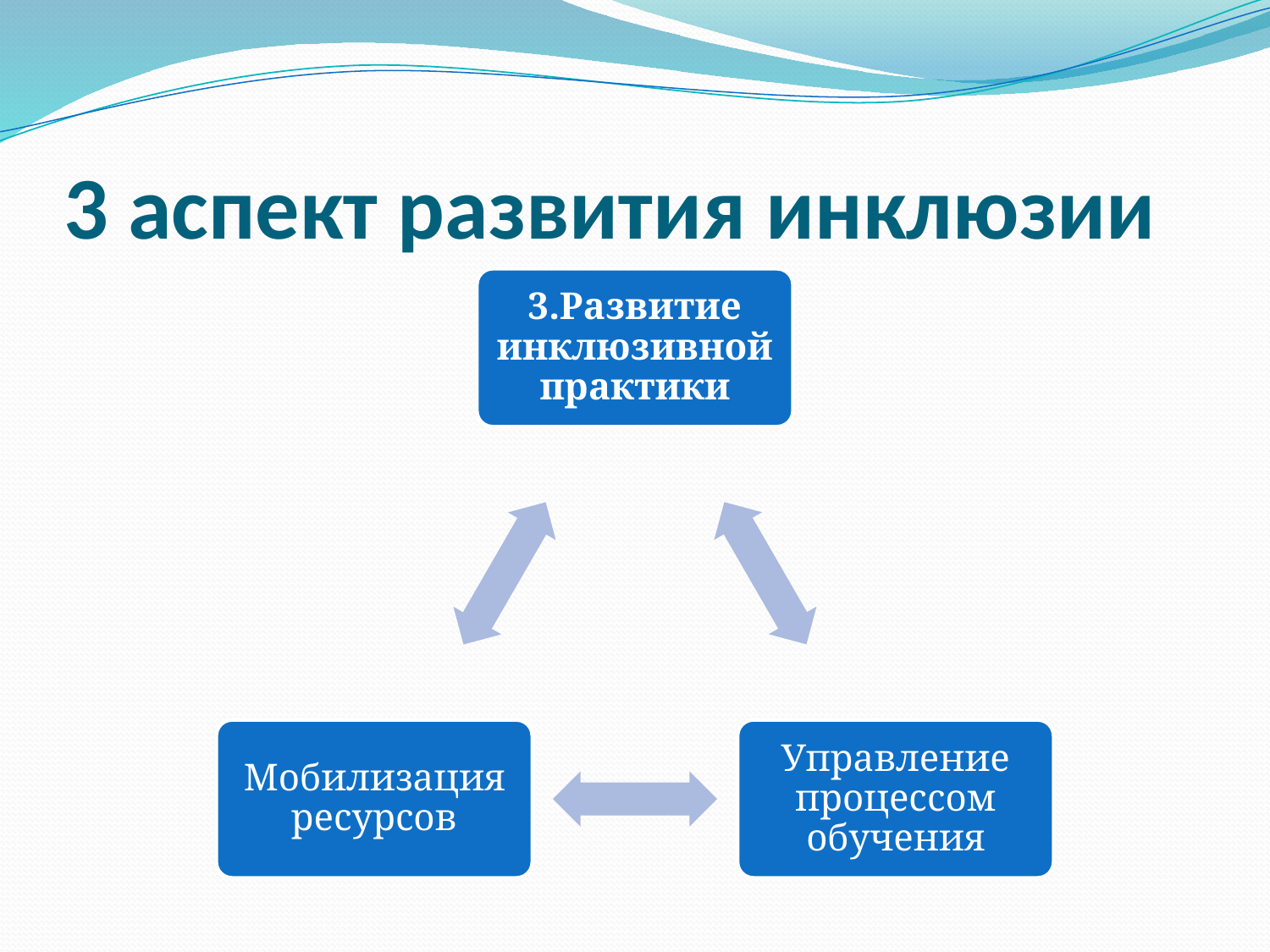

# 3 аспект развития инклюзии
3.Развитие инклюзивной практики

Управление процессом обучения

Мобилизация ресурсов